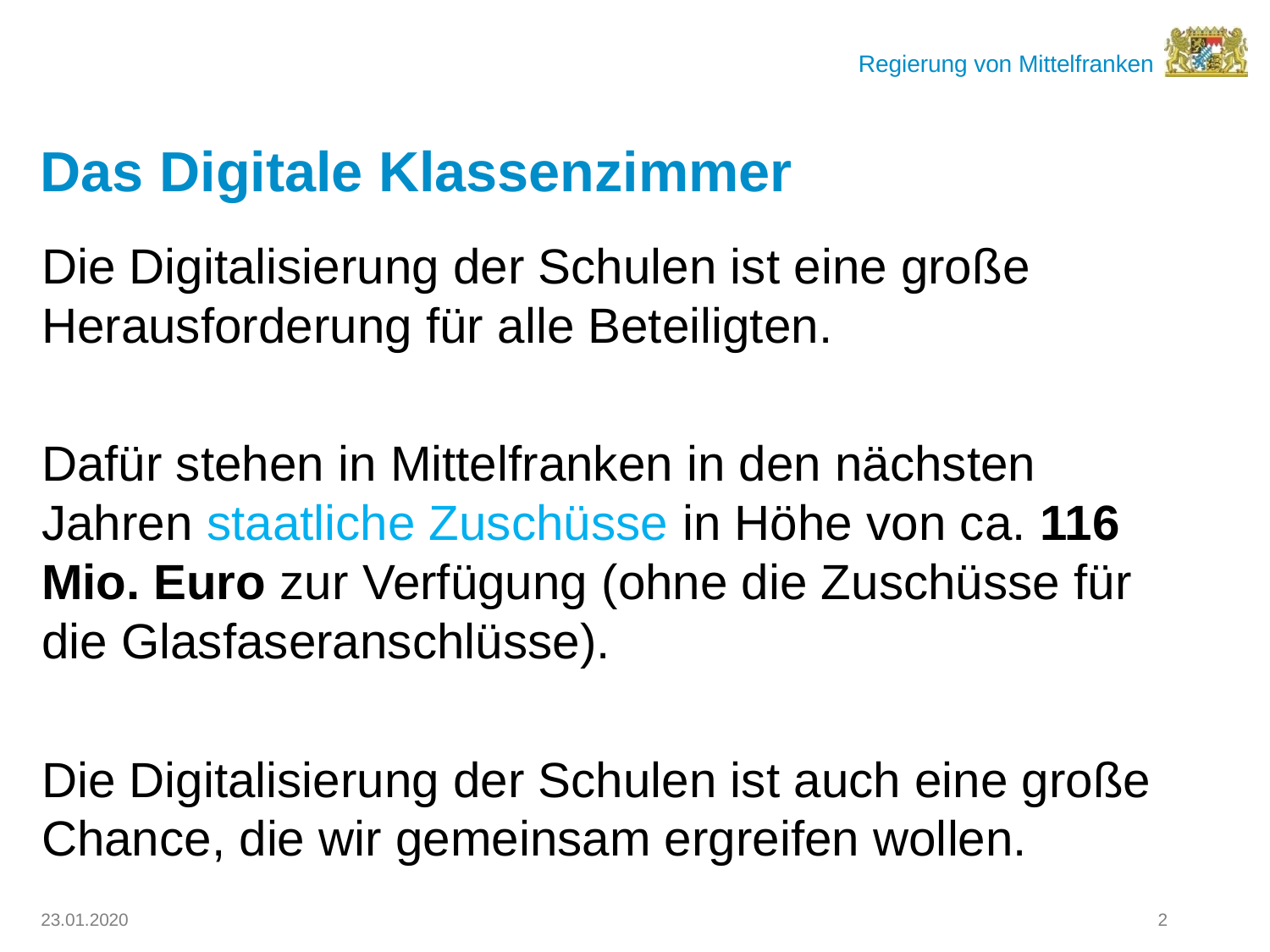

# Das Digitale Klassenzimmer
Die Digitalisierung der Schulen ist eine große Herausforderung für alle Beteiligten.

Dafür stehen in Mittelfranken in den nächsten Jahren staatliche Zuschüsse in Höhe von ca. 116 Mio. Euro zur Verfügung (ohne die Zuschüsse für die Glasfaseranschlüsse).

Die Digitalisierung der Schulen ist auch eine große Chance, die wir gemeinsam ergreifen wollen.
2